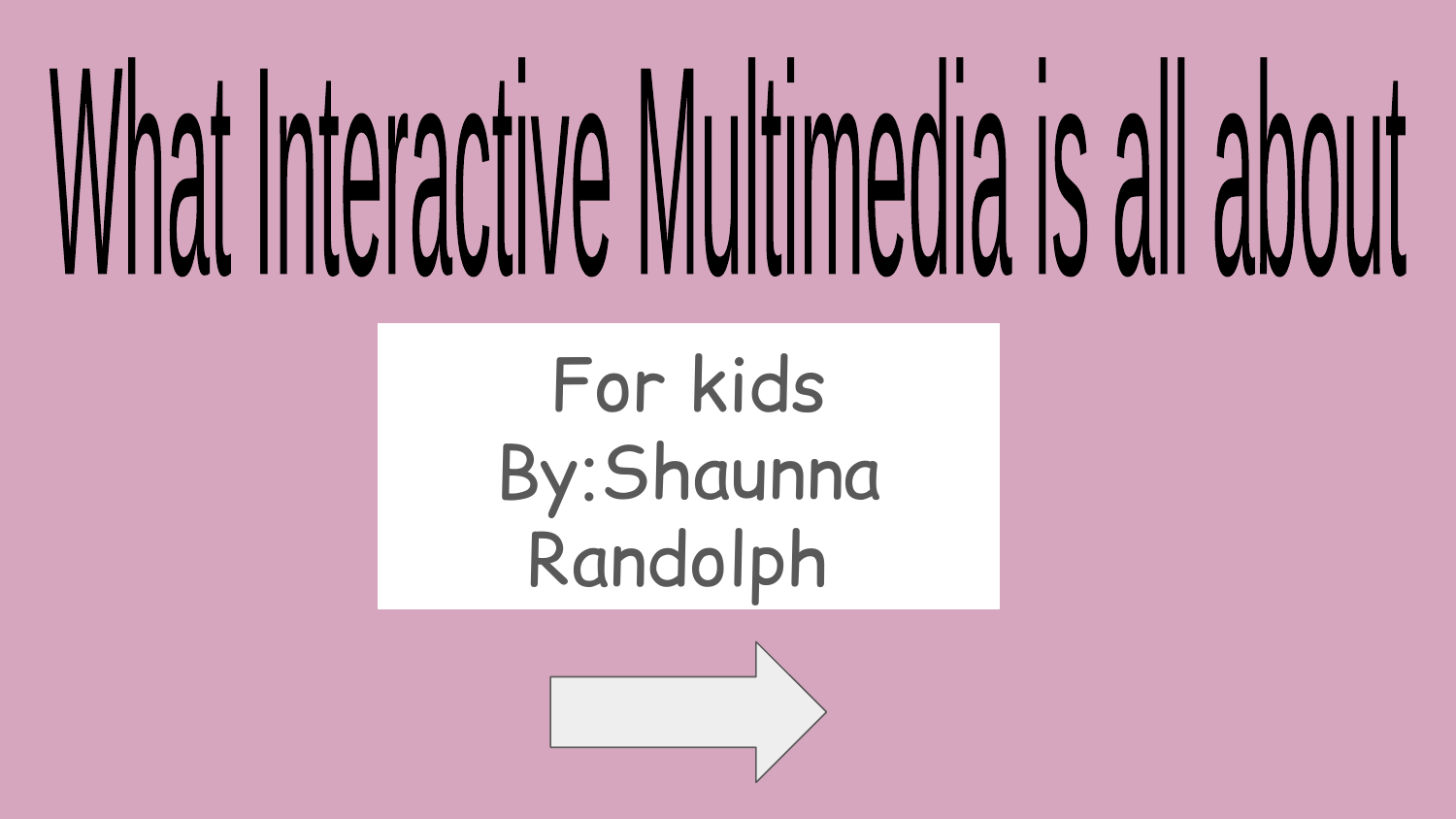

What Interactive Multimedia is all about
For kids
By:Shaunna Randolph